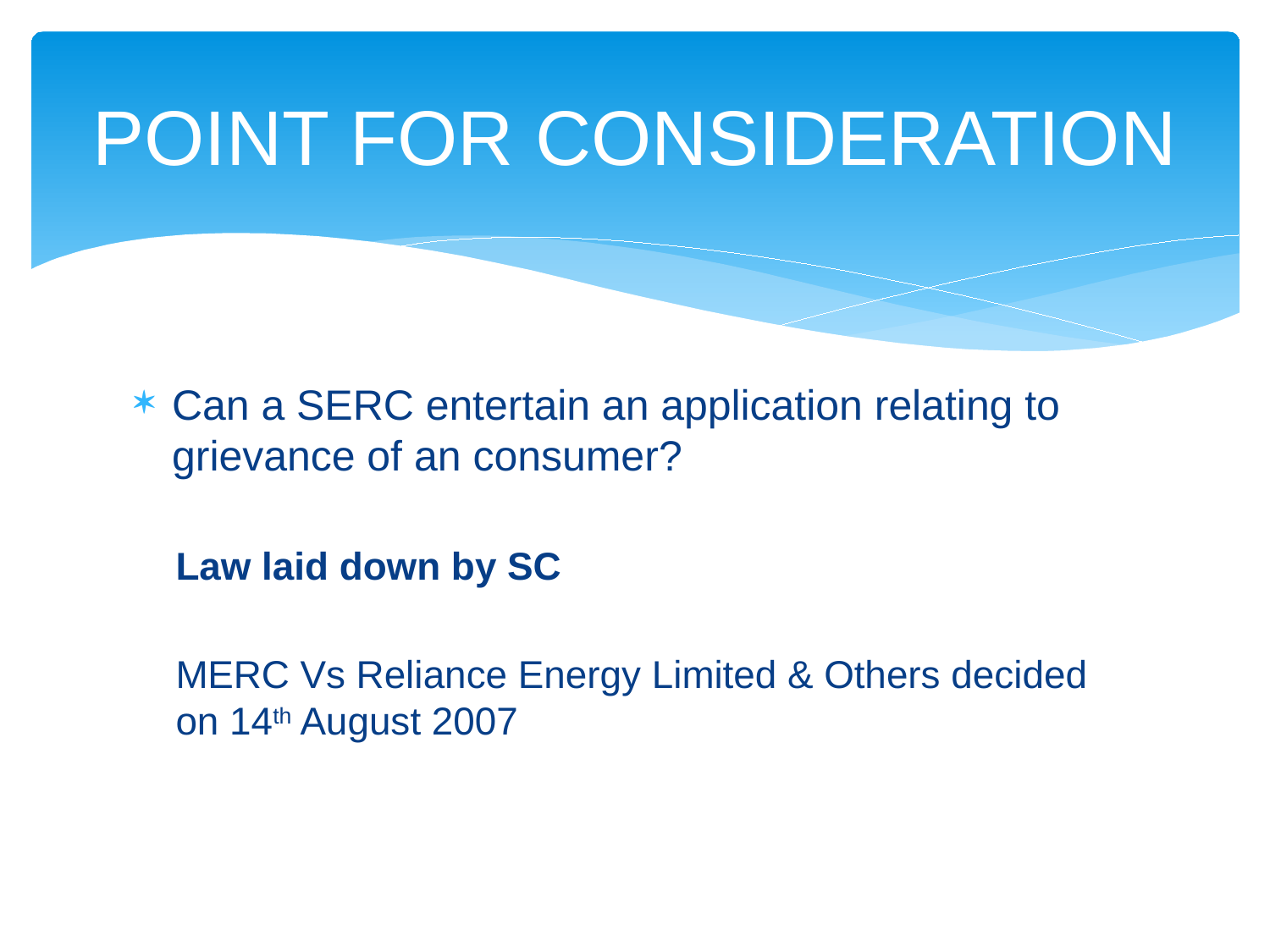

# POINT FOR CONSIDERATION
Can a SERC entertain an application relating to grievance of an consumer?

Law laid down by SC

MERC Vs Reliance Energy Limited & Others decided on 14th August 2007